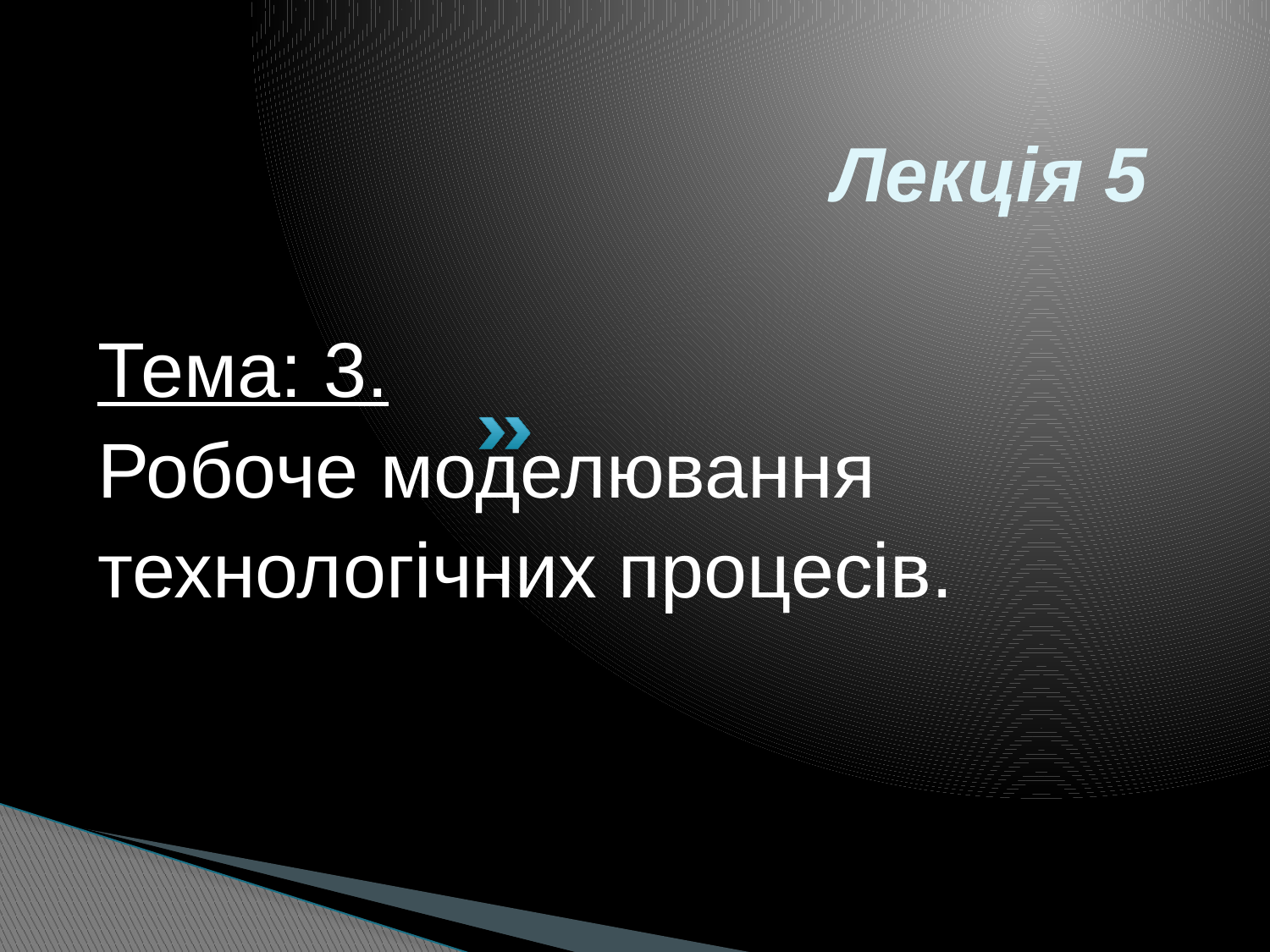

# Лекція 5
Тема: 3.
Робоче моделювання
технологічних процесів.